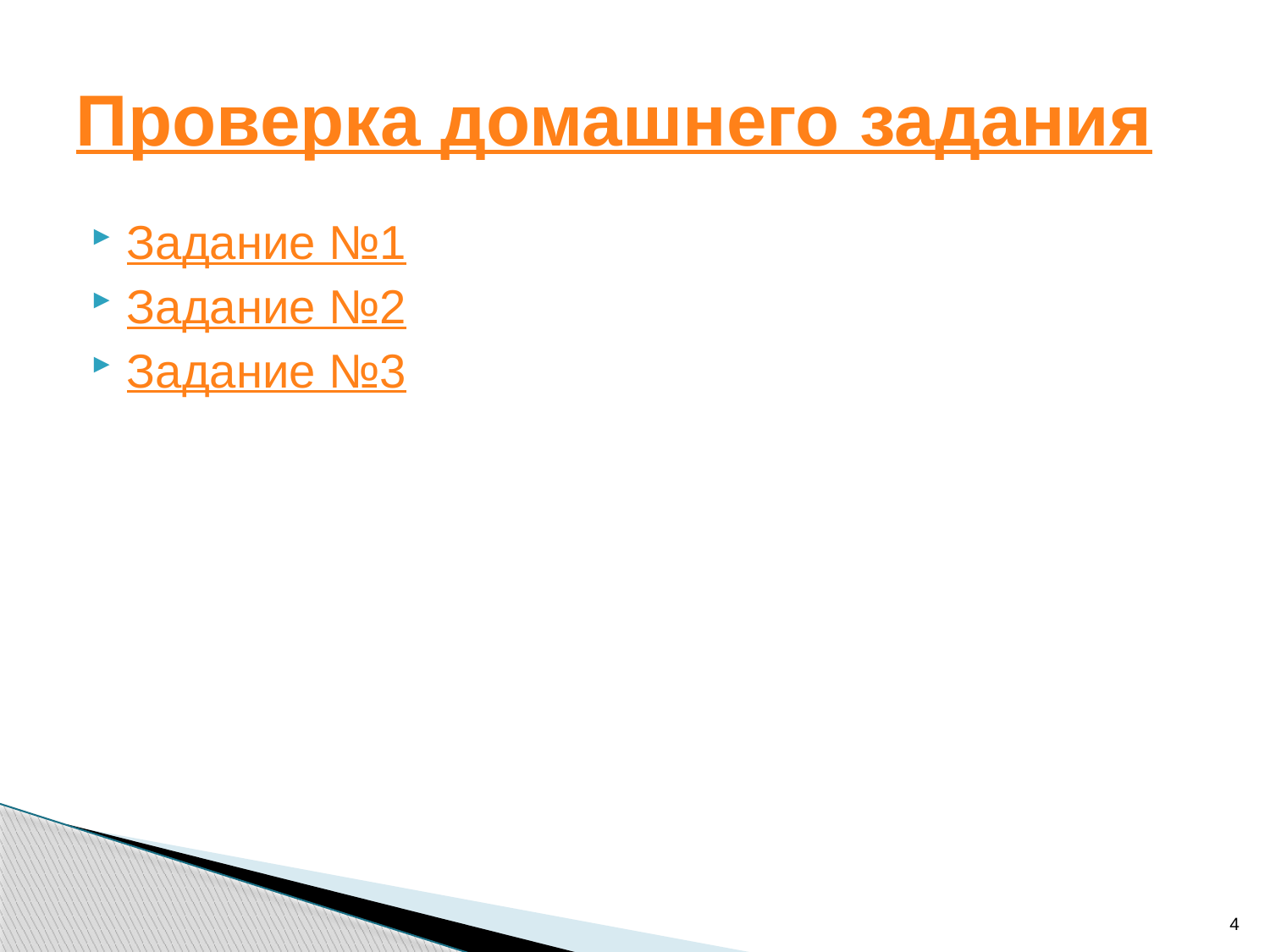

# Проверка домашнего задания
Задание №1
Задание №2
Задание №3

4